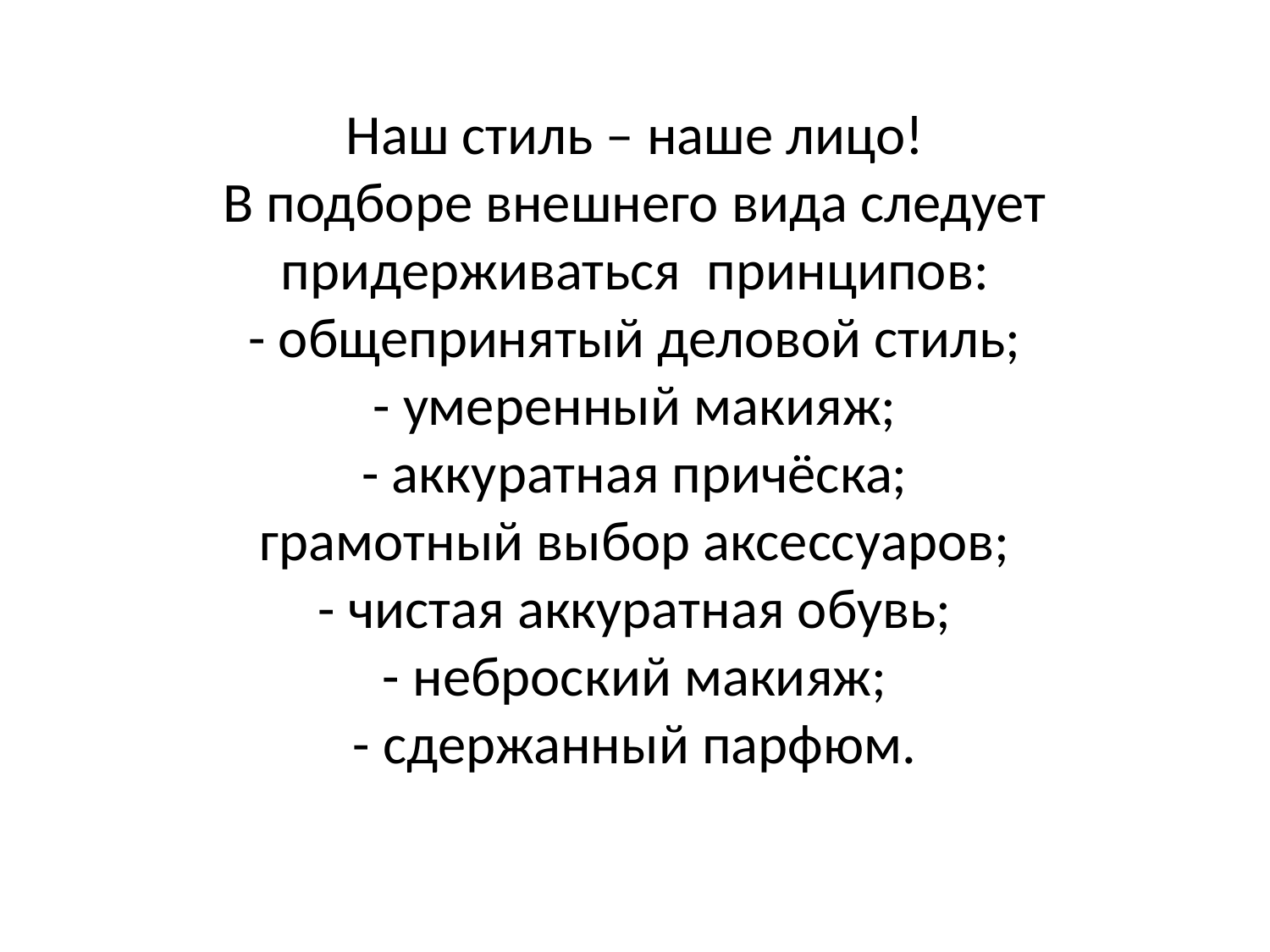

# Наш стиль – наше лицо! В подборе внешнего вида следует придерживаться  принципов: - общепринятый деловой стиль; - умеренный макияж; - аккуратная причёска; грамотный выбор аксессуаров; - чистая аккуратная обувь; - неброский макияж; - сдержанный парфюм.